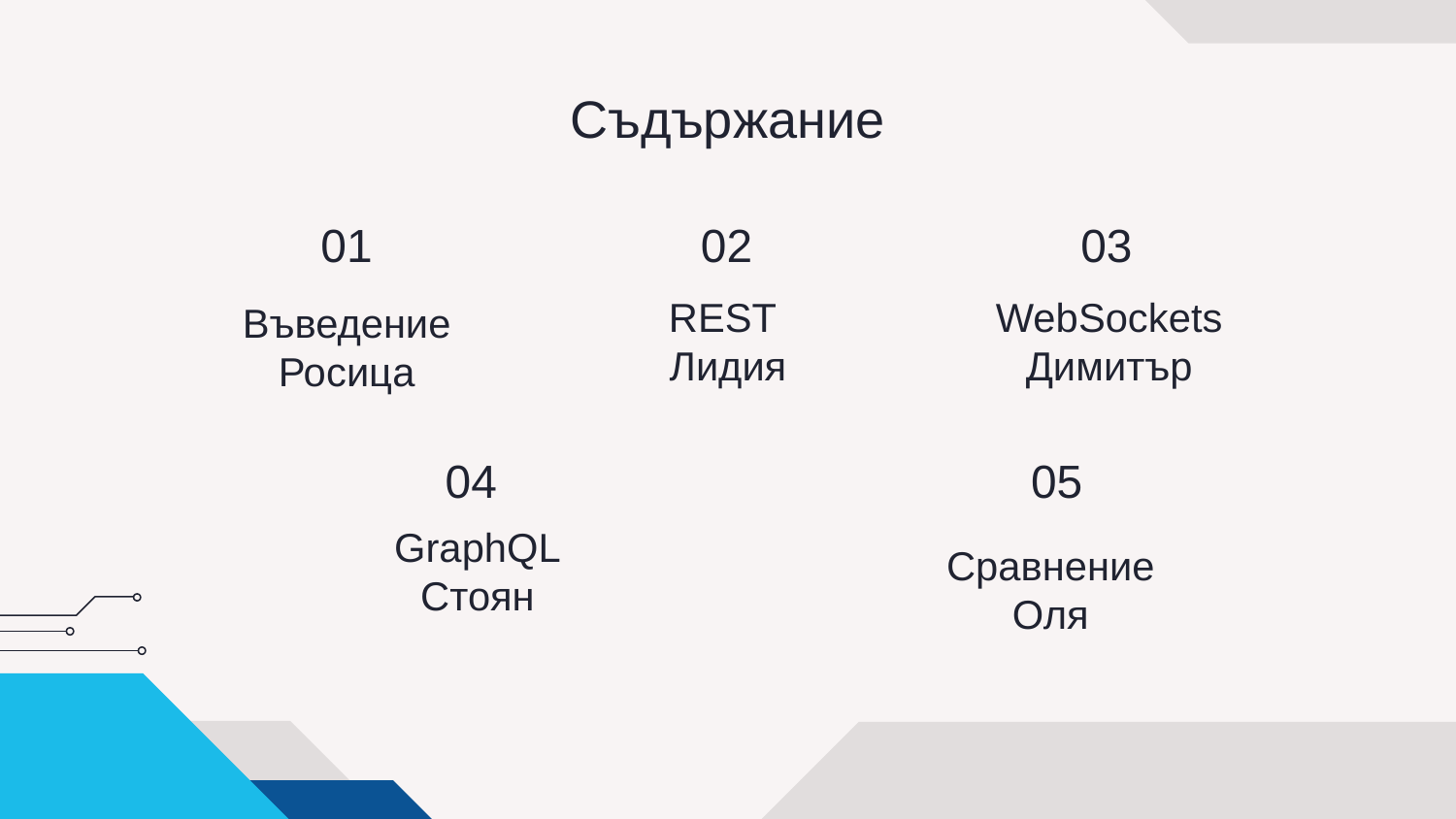

# Съдържание
03
02
01
REST
Лидия
WebSockets
Димитър
Въведение
Росица
05
04
Сравнение
Оля
GraphQL
Стоян